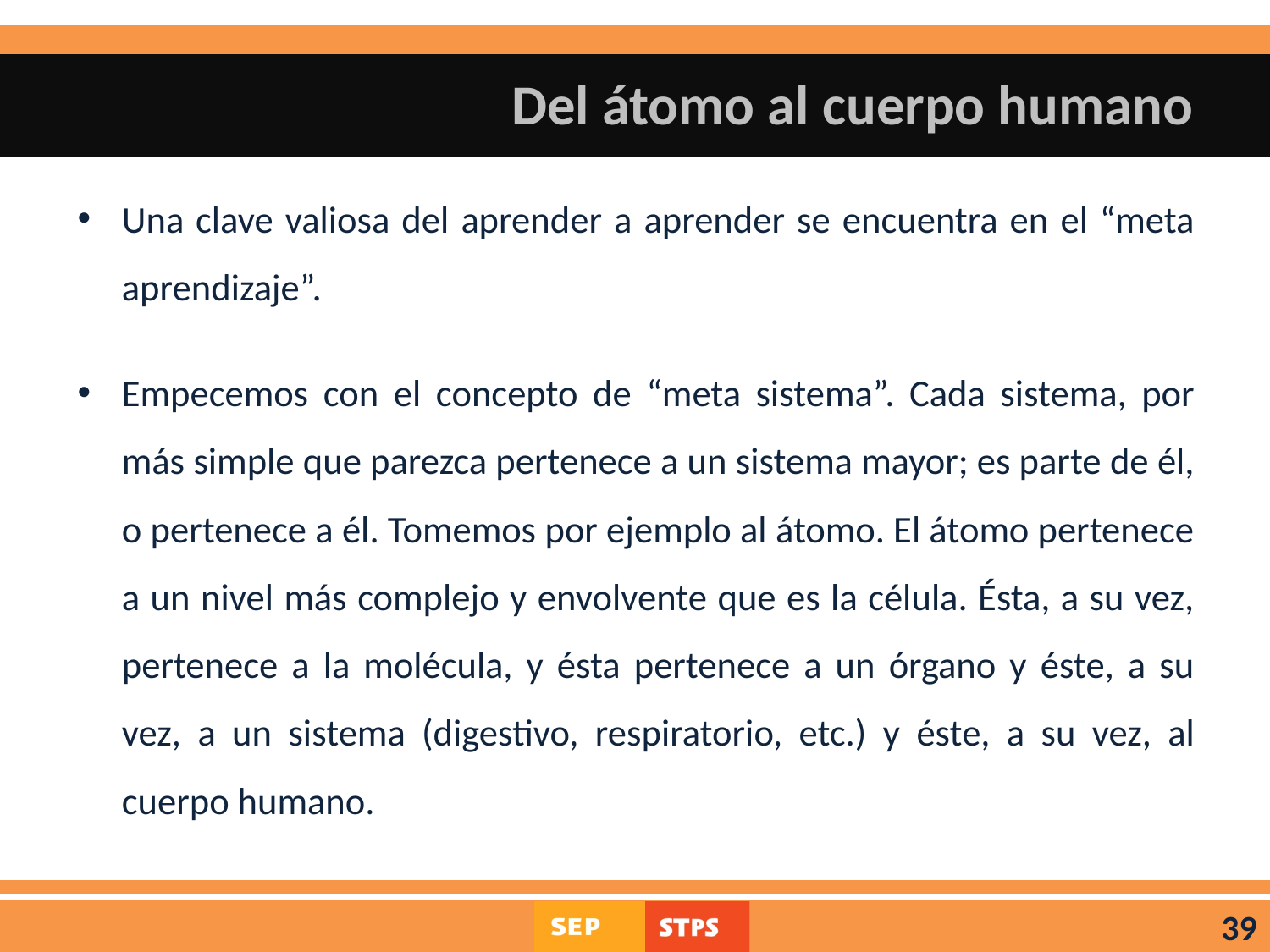

# Del átomo al cuerpo humano
Una clave valiosa del aprender a aprender se encuentra en el “meta aprendizaje”.

Empecemos con el concepto de “meta sistema”. Cada sistema, por más simple que parezca pertenece a un sistema mayor; es parte de él, o pertenece a él. Tomemos por ejemplo al átomo. El átomo pertenece a un nivel más complejo y envolvente que es la célula. Ésta, a su vez, pertenece a la molécula, y ésta pertenece a un órgano y éste, a su vez, a un sistema (digestivo, respiratorio, etc.) y éste, a su vez, al cuerpo humano.

39